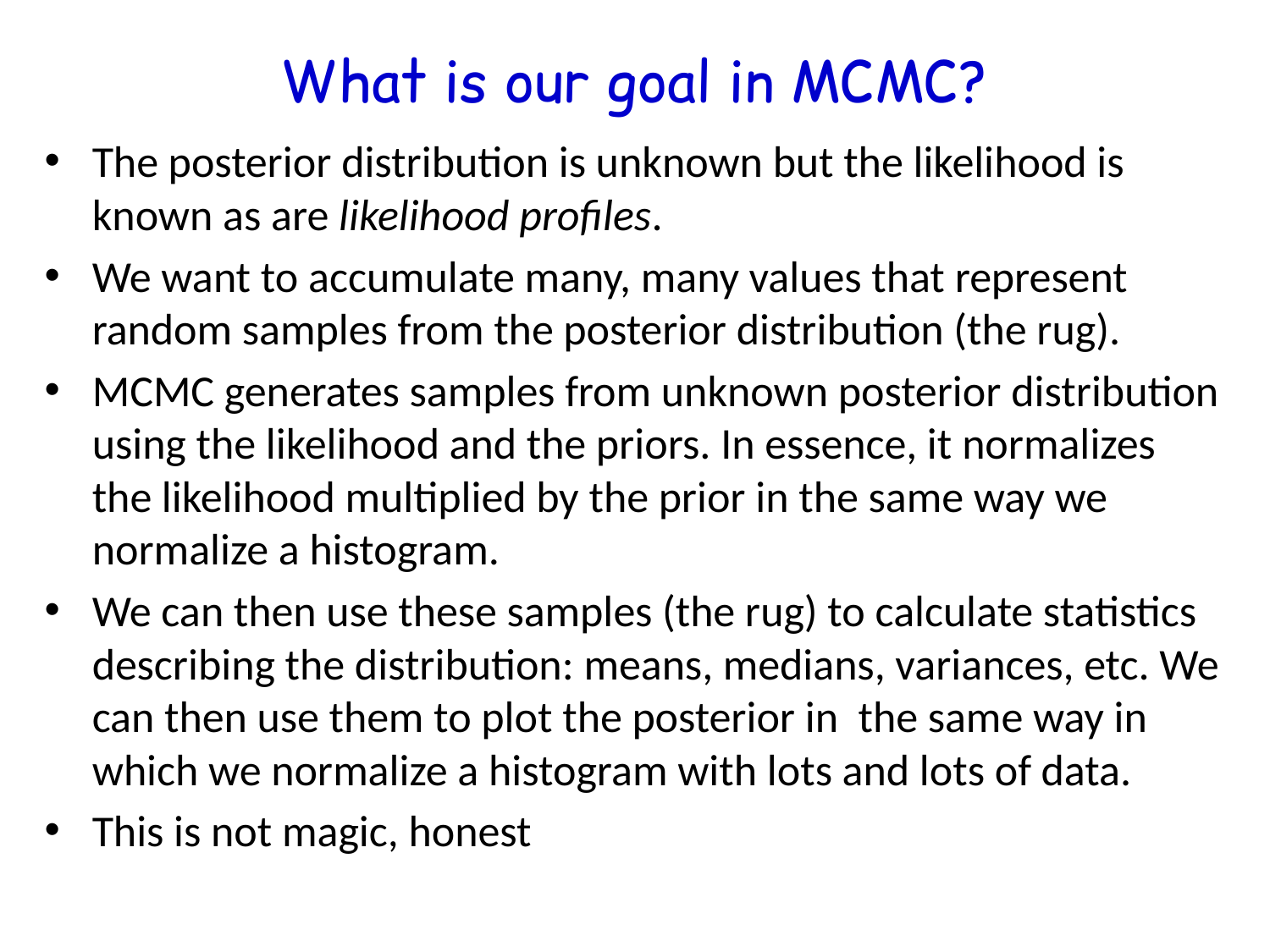

# What is our goal in MCMC?
The posterior distribution is unknown but the likelihood is known as are likelihood profiles.
We want to accumulate many, many values that represent random samples from the posterior distribution (the rug).
MCMC generates samples from unknown posterior distribution using the likelihood and the priors. In essence, it normalizes the likelihood multiplied by the prior in the same way we normalize a histogram.
We can then use these samples (the rug) to calculate statistics describing the distribution: means, medians, variances, etc. We can then use them to plot the posterior in  the same way in which we normalize a histogram with lots and lots of data.
This is not magic, honest